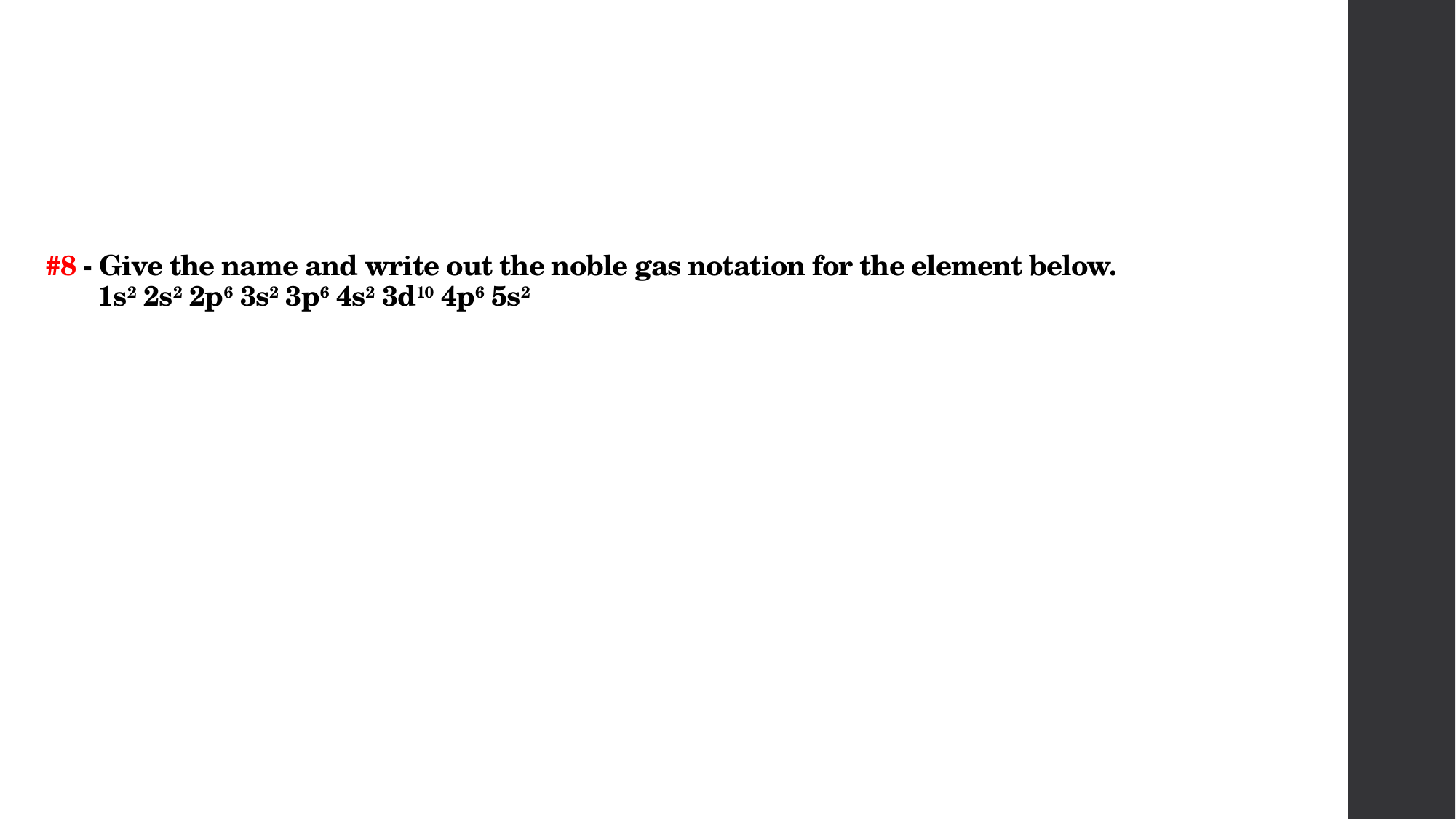

# #8 - Give the name and write out the noble gas notation for the element below. 1s2 2s2 2p6 3s2 3p6 4s2 3d10 4p6 5s2